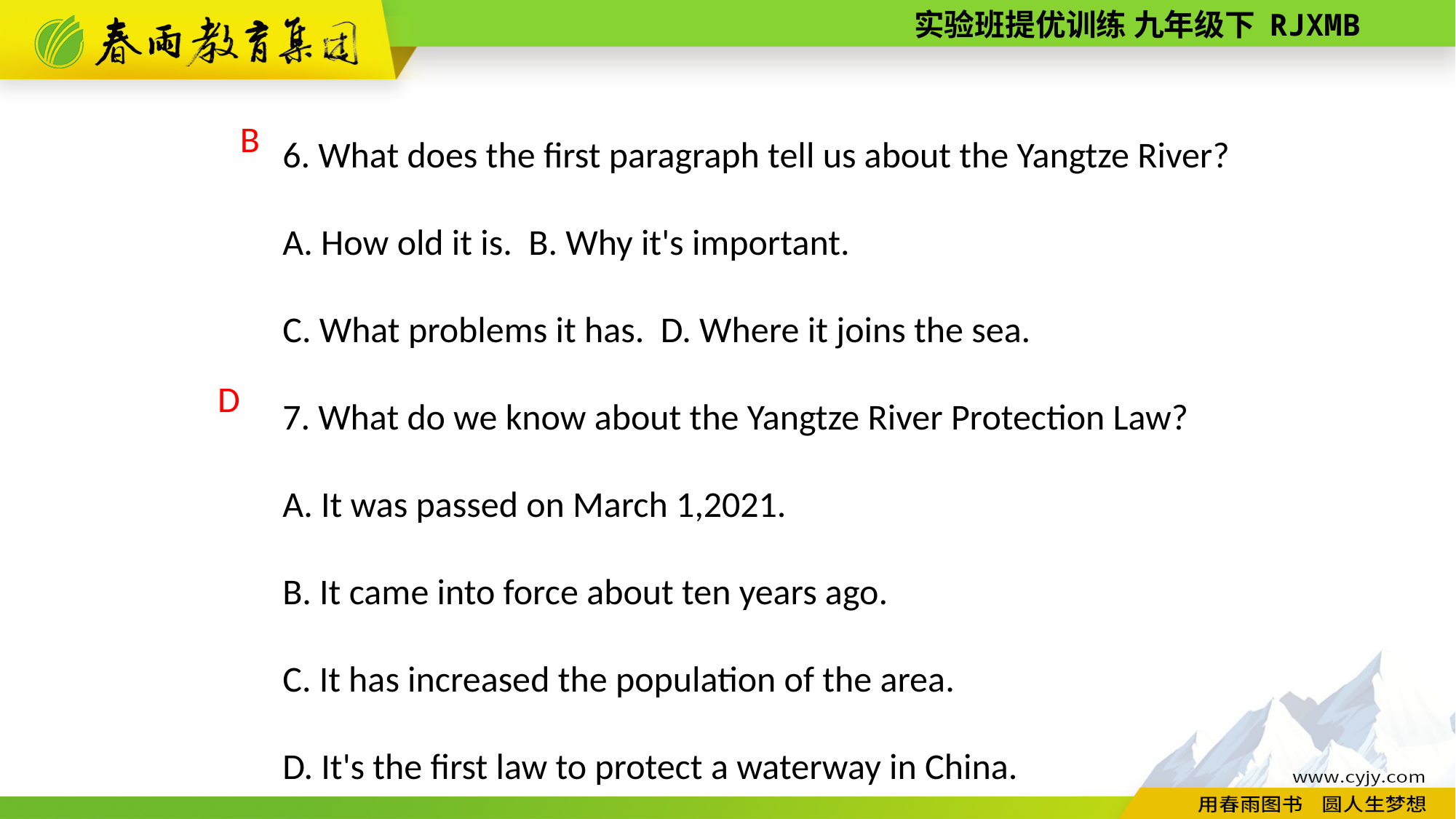

6. What does the first paragraph tell us about the Yangtze River?
A. How old it is.  B. Why it's important.
C. What problems it has.  D. Where it joins the sea.
7. What do we know about the Yangtze River Protection Law?
A. It was passed on March 1,2021.
B. It came into force about ten years ago.
C. It has increased the population of the area.
D. It's the first law to protect a waterway in China.
B
D